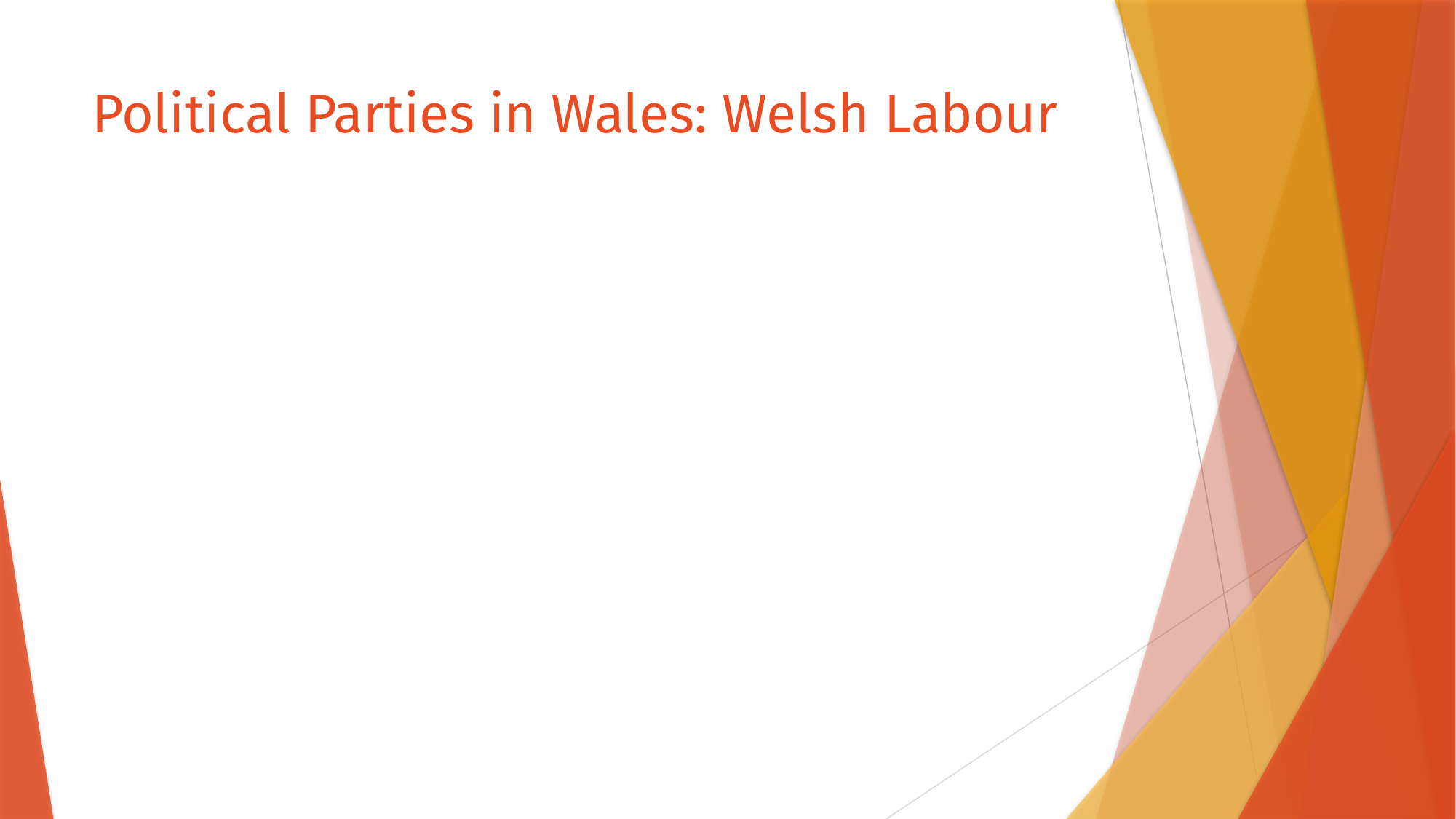

# Political Parties in Wales: Welsh Labour